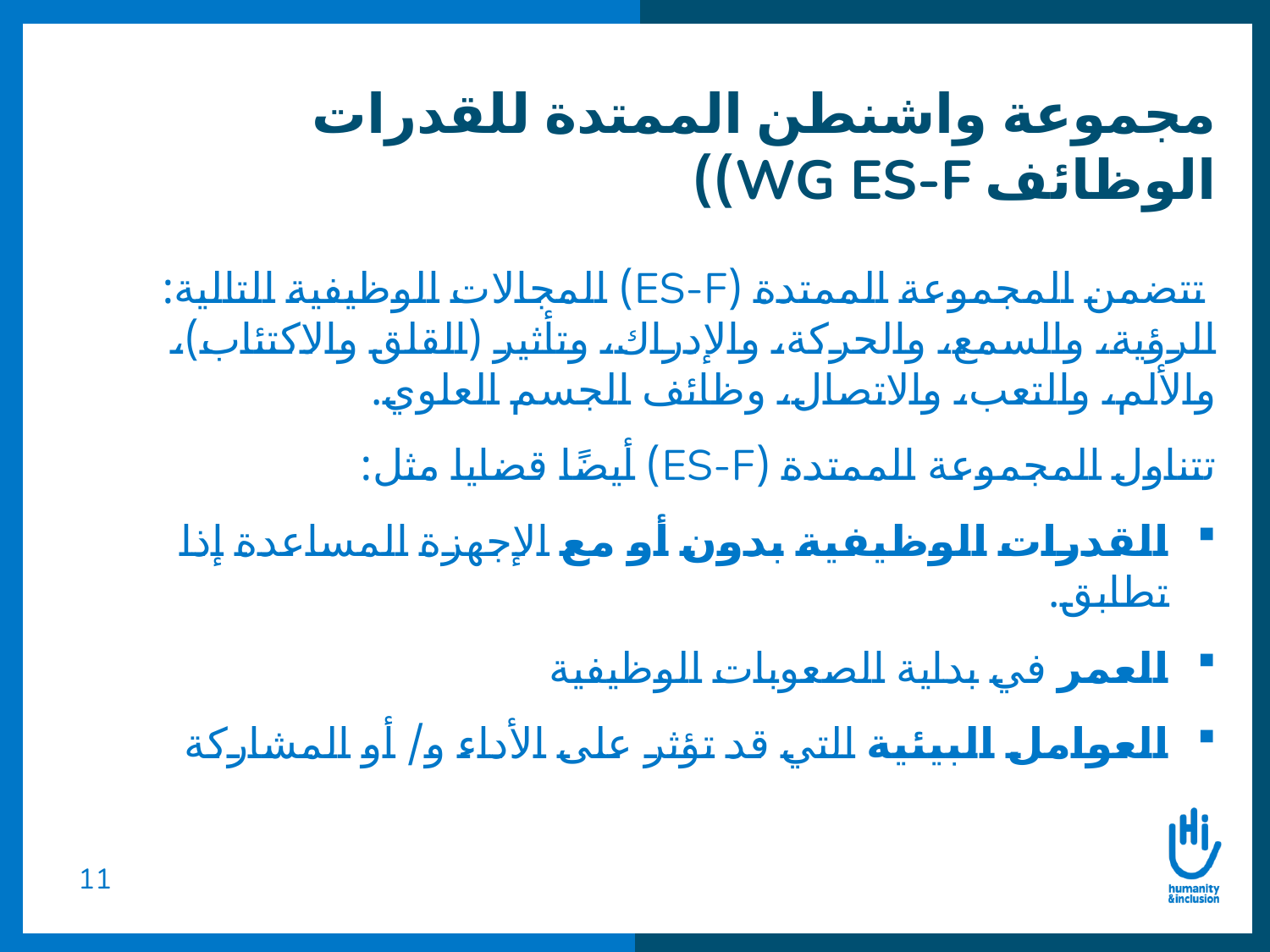

# مجموعة واشنطن الممتدة للقدرات الوظائف WG ES-F))
 تتضمن المجموعة الممتدة (ES-F) المجالات الوظيفية التالية: الرؤية، والسمع، والحركة، والإدراك، وتأثير (القلق والاكتئاب)، والألم، والتعب، والاتصال، وظائف الجسم العلوي.
تتناول المجموعة الممتدة (ES-F) أيضًا قضايا مثل:
القدرات الوظيفية بدون أو مع الإجهزة المساعدة إذا تطابق.
العمر في بداية الصعوبات الوظيفية
العوامل البيئية التي قد تؤثر على الأداء و/ أو المشاركة
11